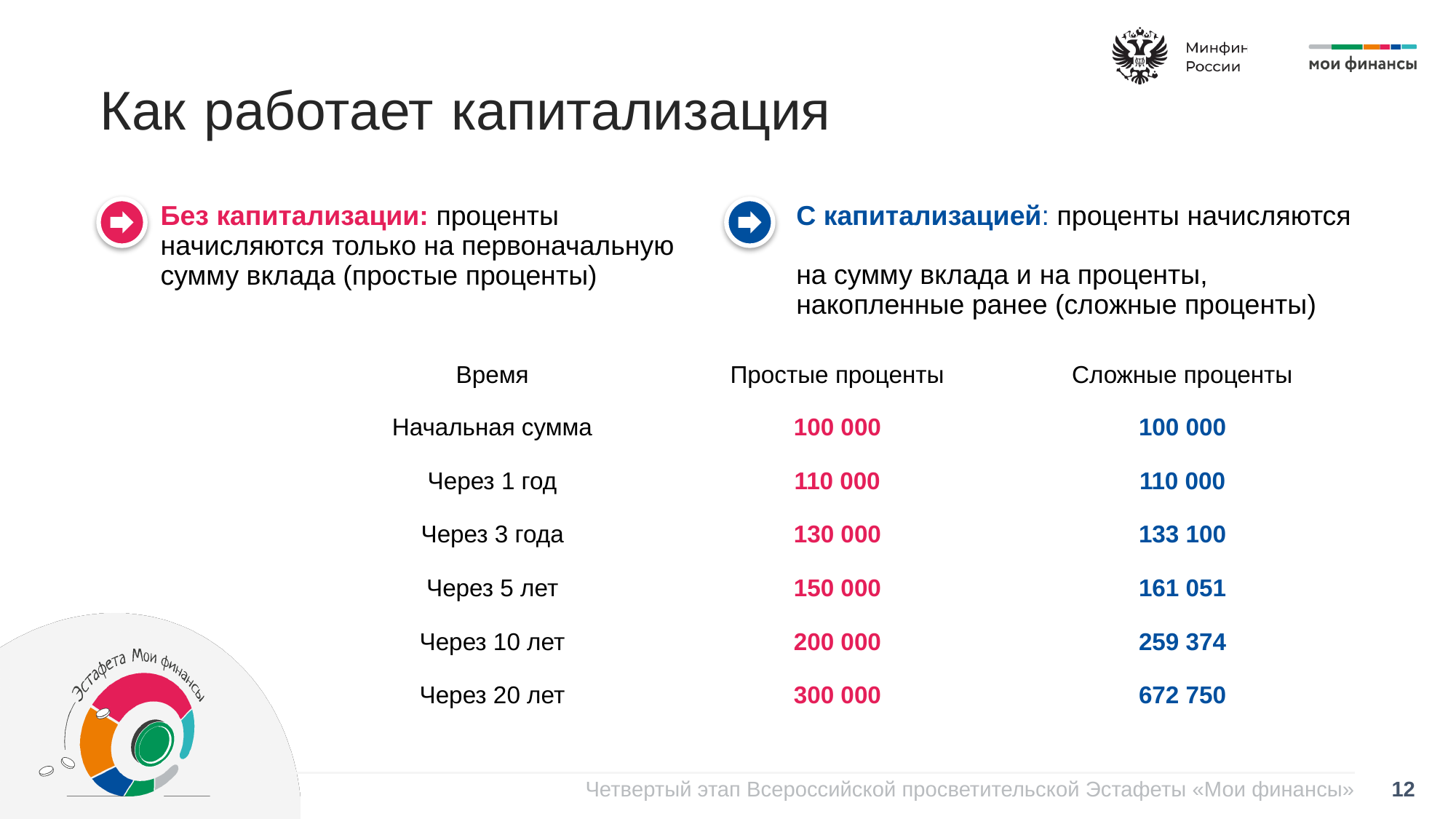

# Как работает капитализация

Без капитализации: проценты начисляются только на первоначальную сумму вклада (простые проценты)
С капитализацией: проценты начисляются
на сумму вклада и на проценты, накопленные ранее (сложные проценты)
| Время | Простые проценты | Сложные проценты |
| --- | --- | --- |
| Начальная сумма | 100 000 | 100 000 |
| Через 1 год | 110 000 | 110 000 |
| Через 3 года | 130 000 | 133 100 |
| Через 5 лет | 150 000 | 161 051 |
| Через 10 лет | 200 000 | 259 374 |
| Через 20 лет | 300 000 | 672 750 |
12